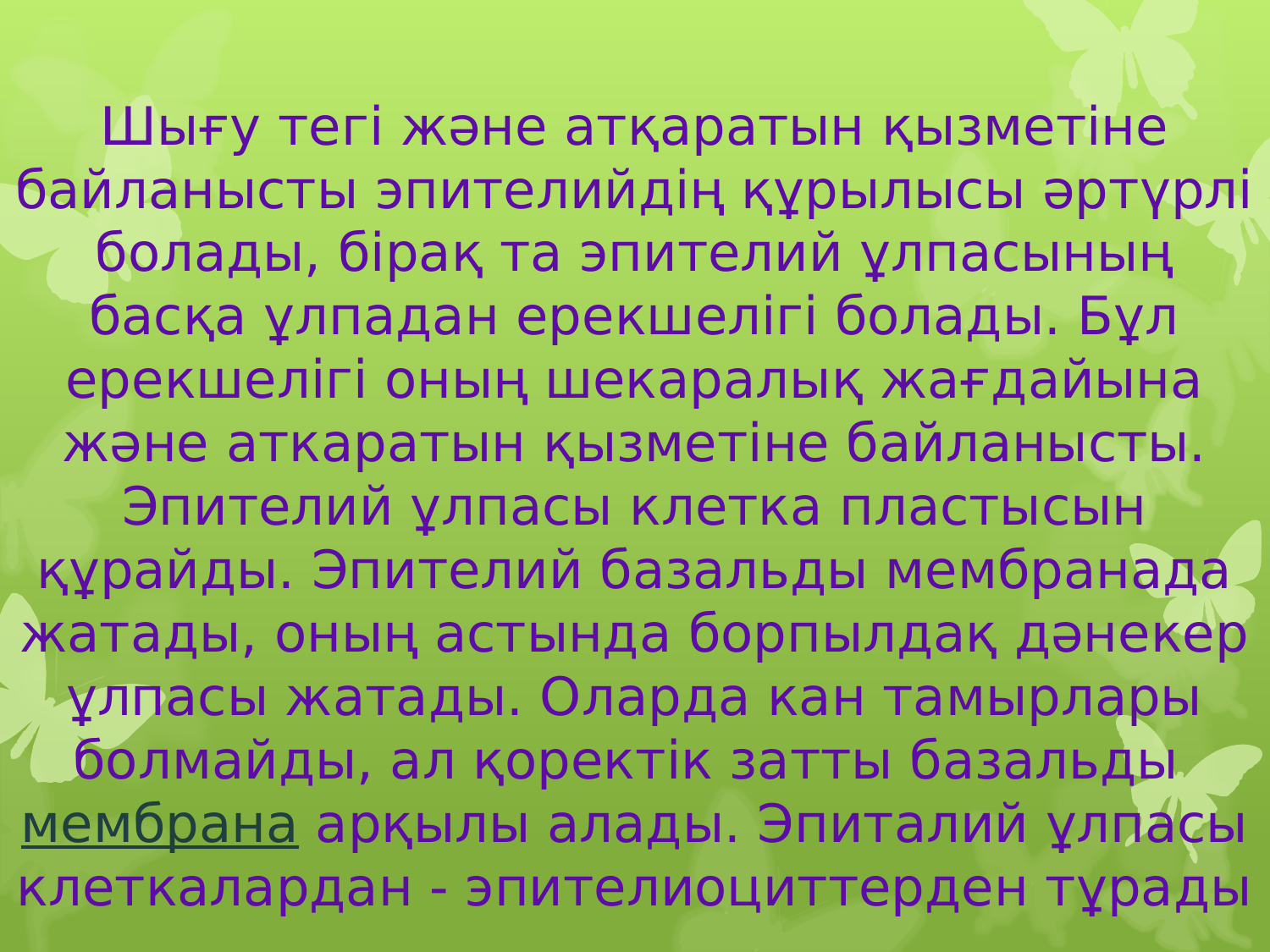

Шығу тегі және атқаратын қызметіне байланысты эпителийдің құрылысы әртүрлі болады, бірақ та эпителий ұлпасының басқа ұлпадан ерекшелігі болады. Бұл ерекшелігі оның шекаралық жағдайына және аткаратын қызметіне байланысты. Эпителий ұлпасы клетка пластысын құрайды. Эпителий базальды мембранада жатады, оның астында борпылдақ дәнекер ұлпасы жатады. Оларда кан тамырлары болмайды, ал қоректік затты базальды мембрана арқылы алады. Эпиталий ұлпасы клеткалардан - эпителиоциттерден тұрады